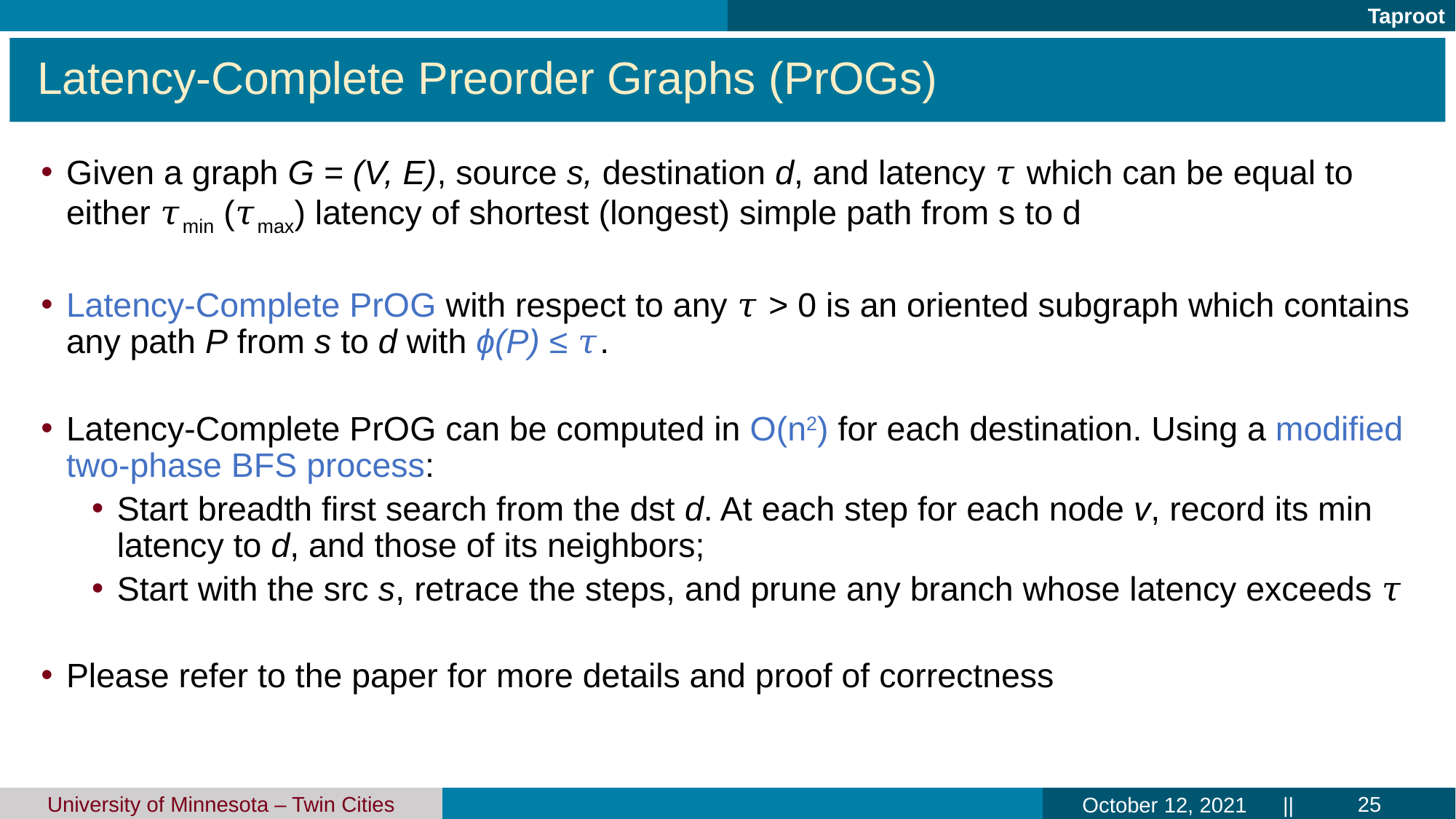

# Latency-Complete Preorder Graphs (PrOGs)
Given a graph G = (V, E), source s, destination d, and latency 𝜏 which can be equal to either 𝜏min (𝜏max) latency of shortest (longest) simple path from s to d
Latency-Complete PrOG with respect to any 𝜏 > 0 is an oriented subgraph which contains any path P from s to d with ɸ(P) ≤ 𝜏.
Latency-Complete PrOG can be computed in O(n2) for each destination. Using a modified two-phase BFS process:
Start breadth first search from the dst d. At each step for each node v, record its min latency to d, and those of its neighbors;
Start with the src s, retrace the steps, and prune any branch whose latency exceeds 𝜏
Please refer to the paper for more details and proof of correctness